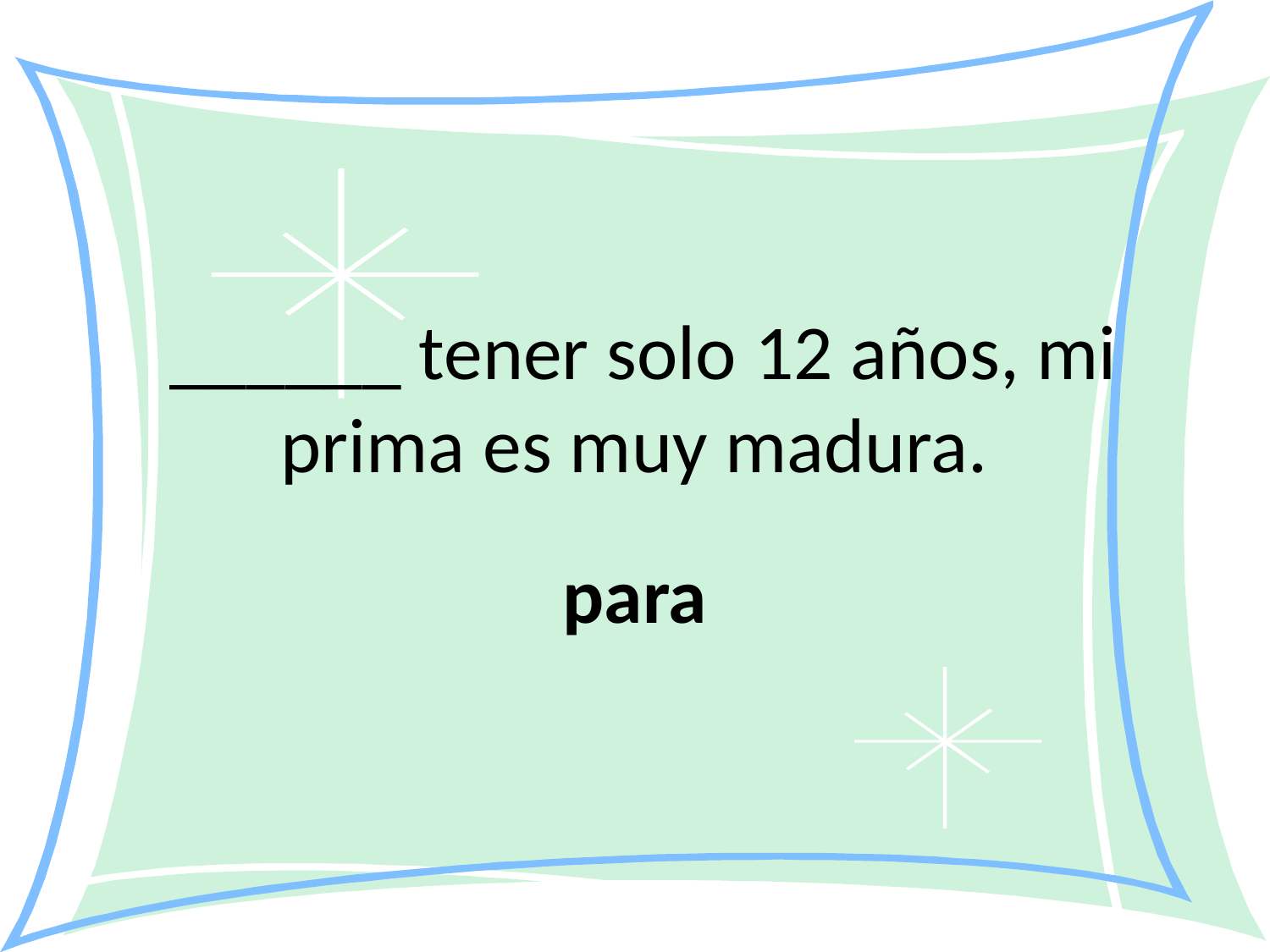

______ tener solo 12 años, mi prima es muy madura.
para